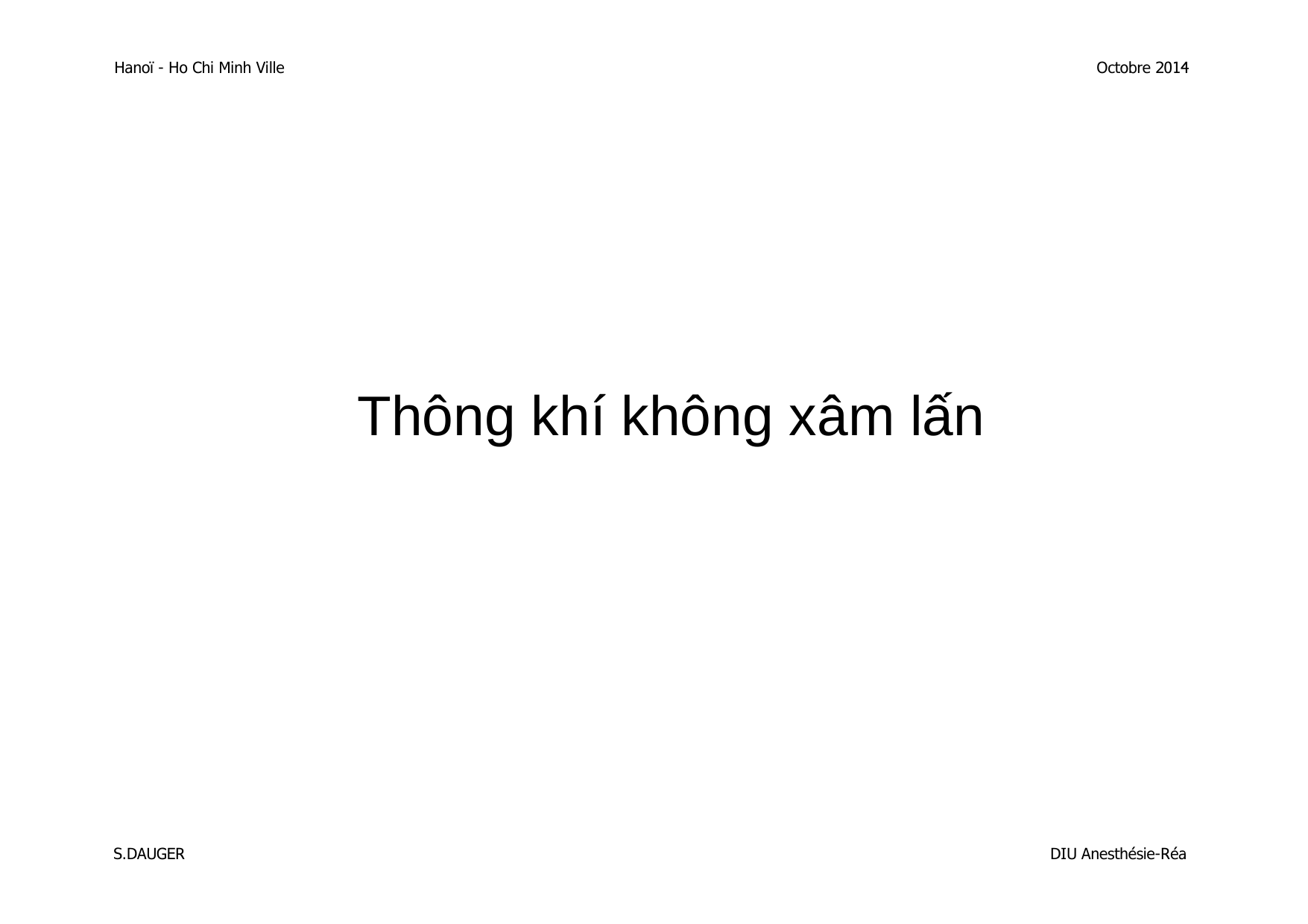

Hanoï - Ho Chi Minh Ville

Octobre 2014

Thông khí không xâm lấn
S.DAUGER

DIU Anesthésie-Réa